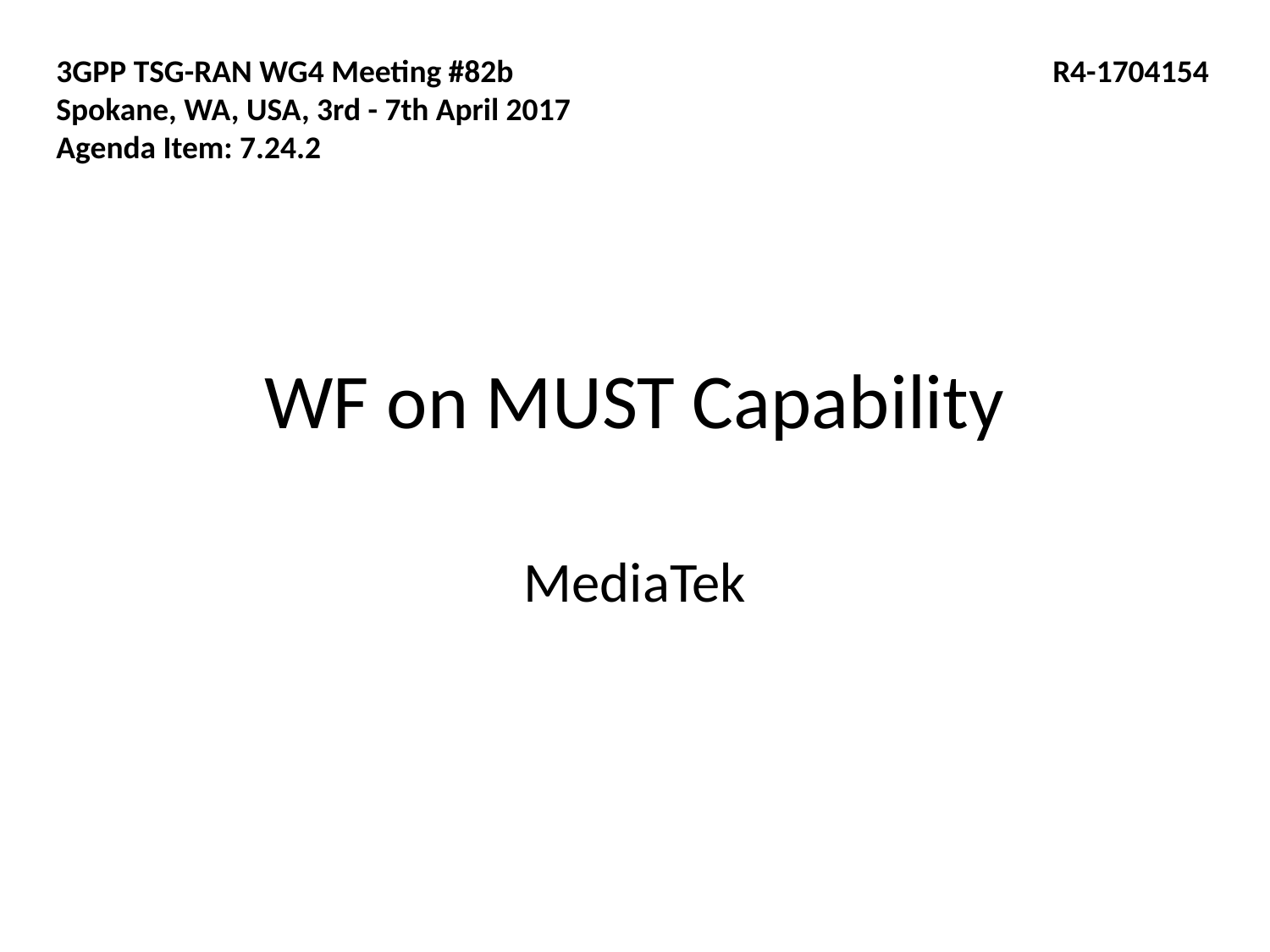

3GPP TSG-RAN WG4 Meeting #82b
Spokane, WA, USA, 3rd - 7th April 2017
Agenda Item: 7.24.2
R4-1704154
# WF on MUST Capability
MediaTek